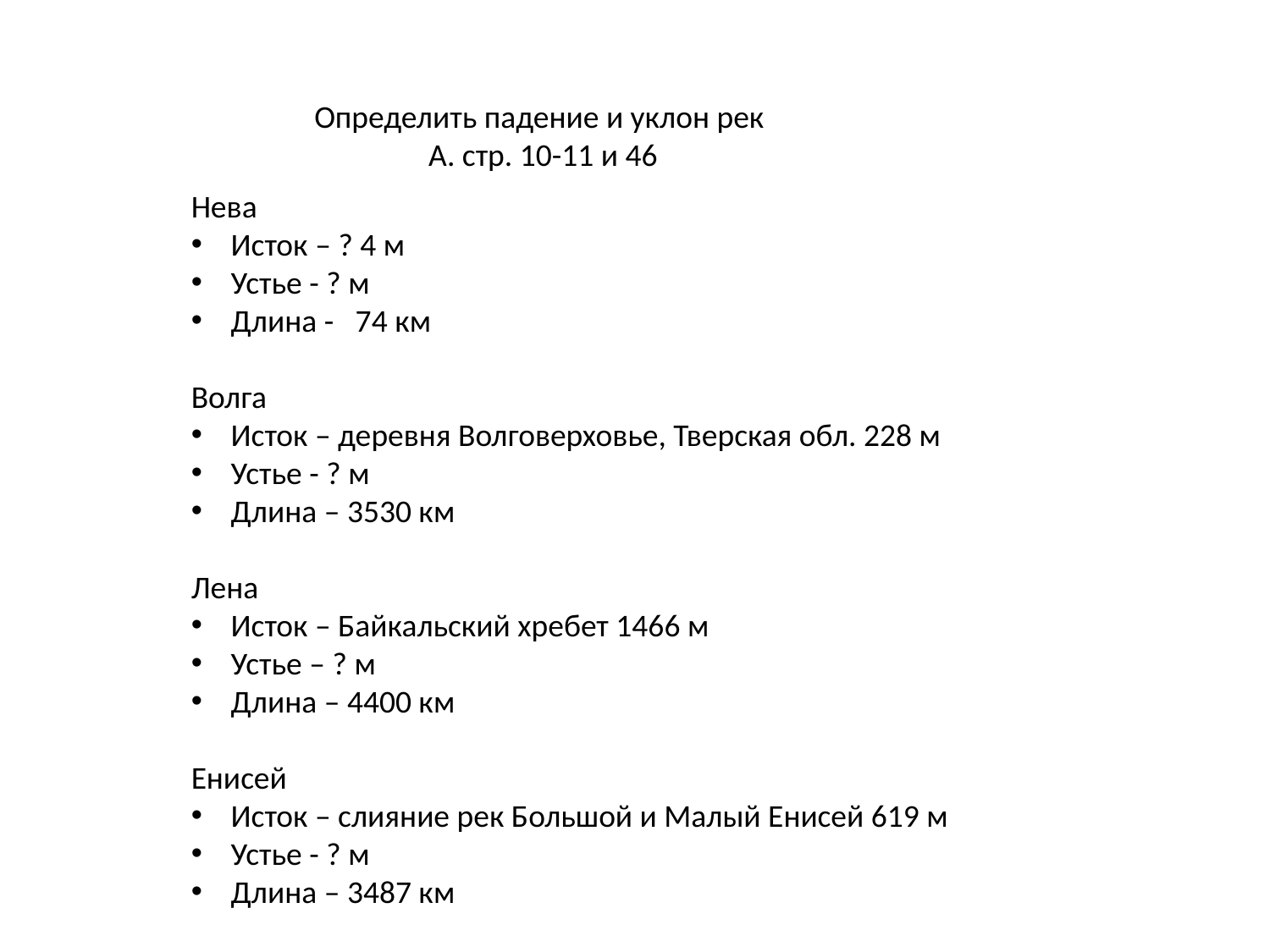

Определить падение и уклон рек
А. стр. 10-11 и 46
Нева
Исток – ? 4 м
Устье - ? м
Длина -   74 км

Волга
Исток – деревня Волговерховье, Тверская обл. 228 м
Устье - ? м
Длина – 3530 км

Лена
Исток – Байкальский хребет 1466 м
Устье – ? м
Длина – 4400 км

Енисей
Исток – слияние рек Большой и Малый Енисей 619 м
Устье - ? м
Длина – 3487 км